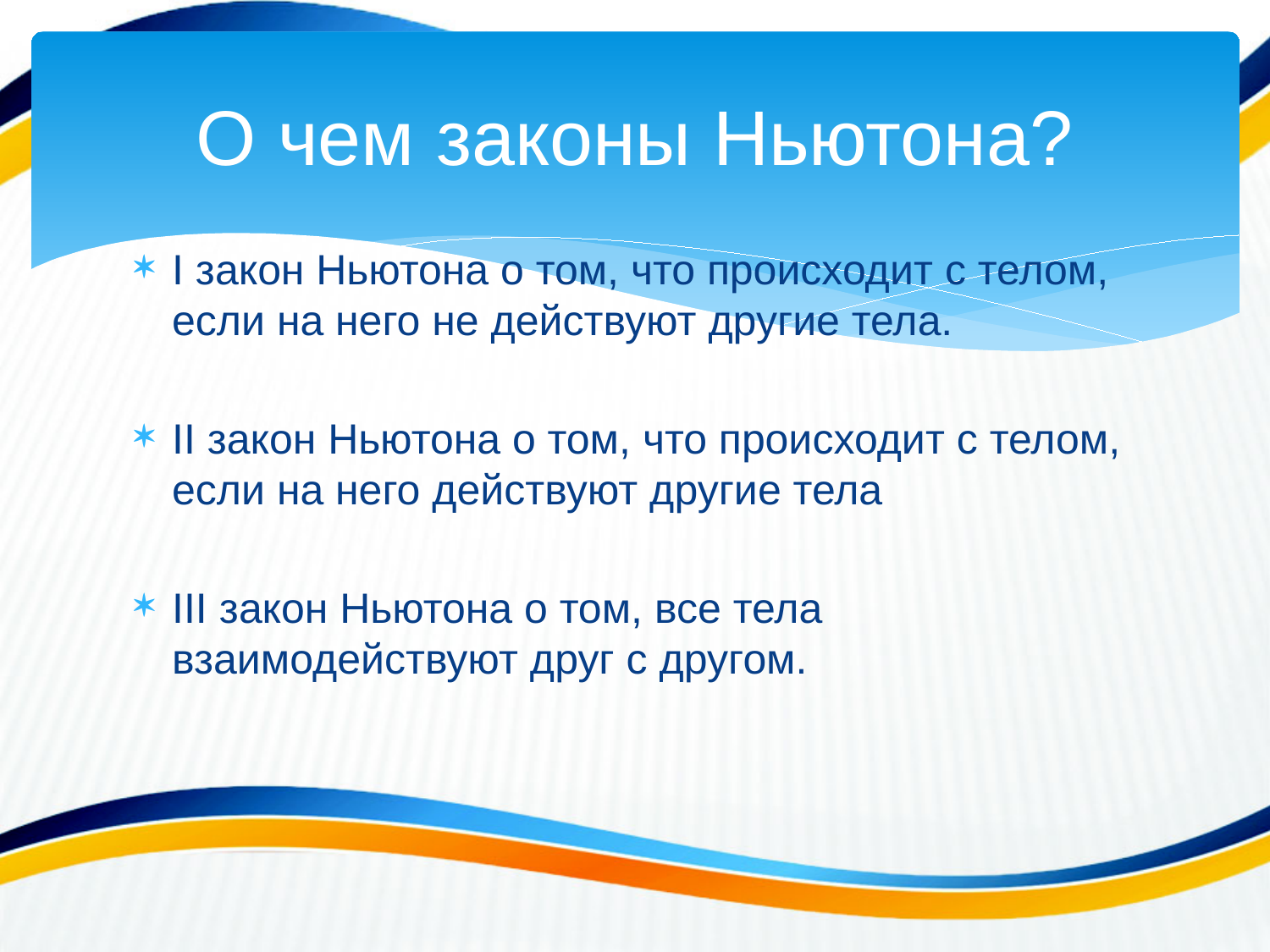

# О чем законы Ньютона?
I закон Ньютона о том, что происходит с телом, если на него не действуют другие тела.

II закон Ньютона о том, что происходит с телом, если на него действуют другие тела

III закон Ньютона о том, все тела взаимодействуют друг с другом.